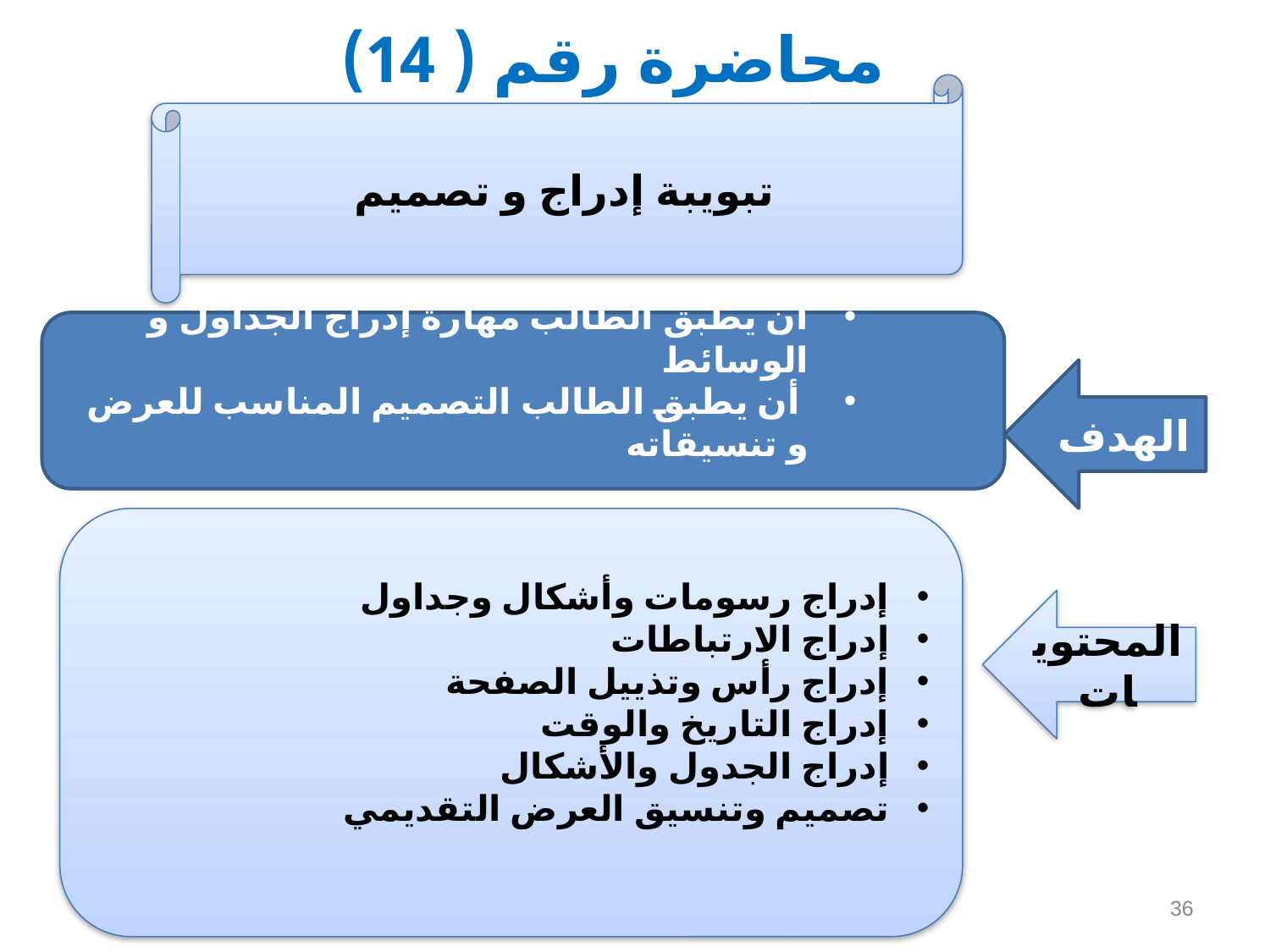

# محاضرة رقم ( 14)
تبويبة إدراج و تصميم

أن يطبق الطالب مهارة إدراج الجداول و الوسائط
 أن يطبق الطالب التصميم المناسب للعرض و تنسيقاته

الهدف
إدراج رسومات وأشكال وجداول
إدراج الارتباطات
إدراج رأس وتذييل الصفحة
إدراج التاريخ والوقت
إدراج الجدول والأشكال
تصميم وتنسيق العرض التقديمي

المحتويات

36